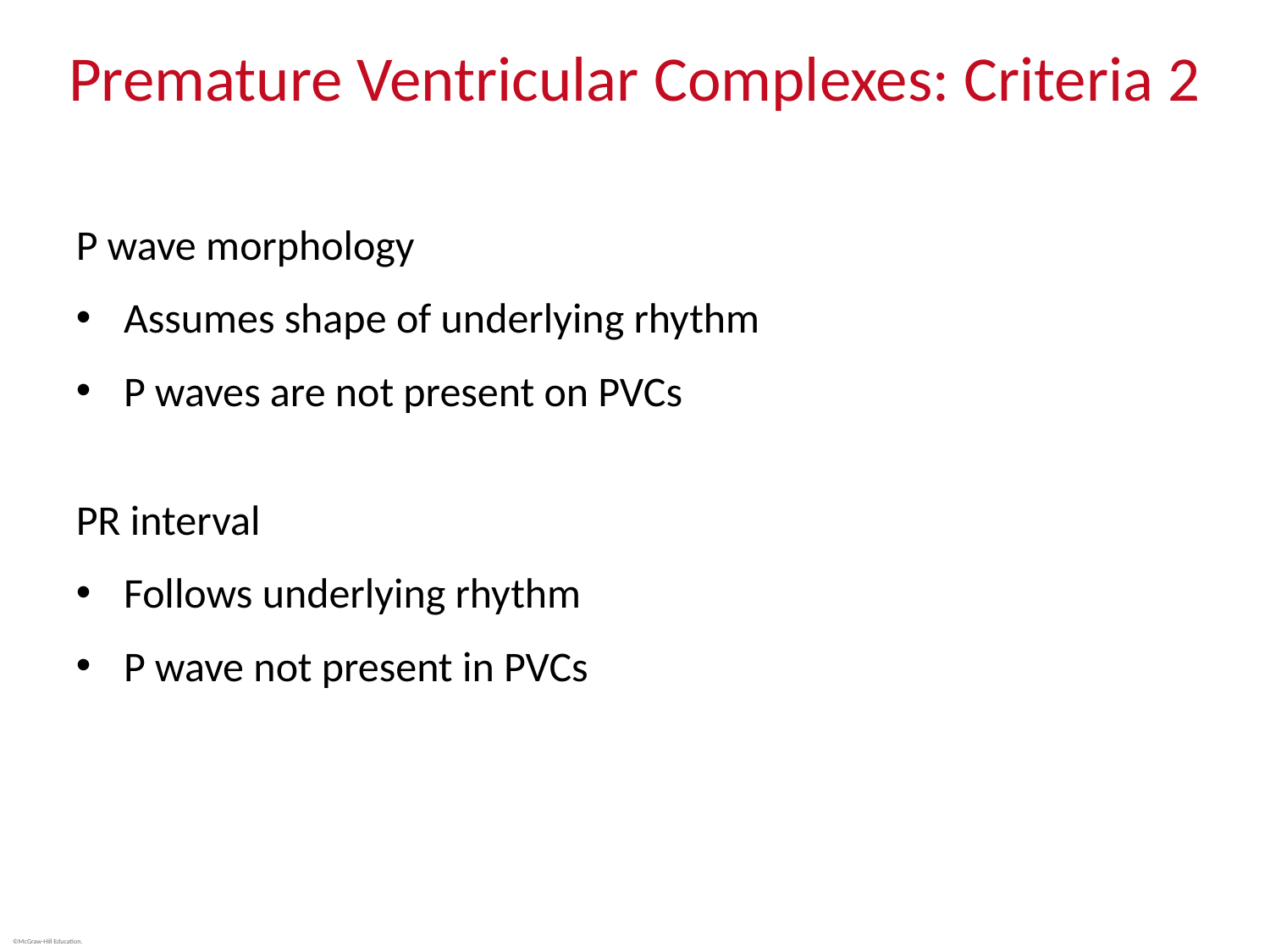

# Premature Ventricular Complexes: Criteria 2
P wave morphology
Assumes shape of underlying rhythm
P waves are not present on PVCs
PR interval
Follows underlying rhythm
P wave not present in PVCs